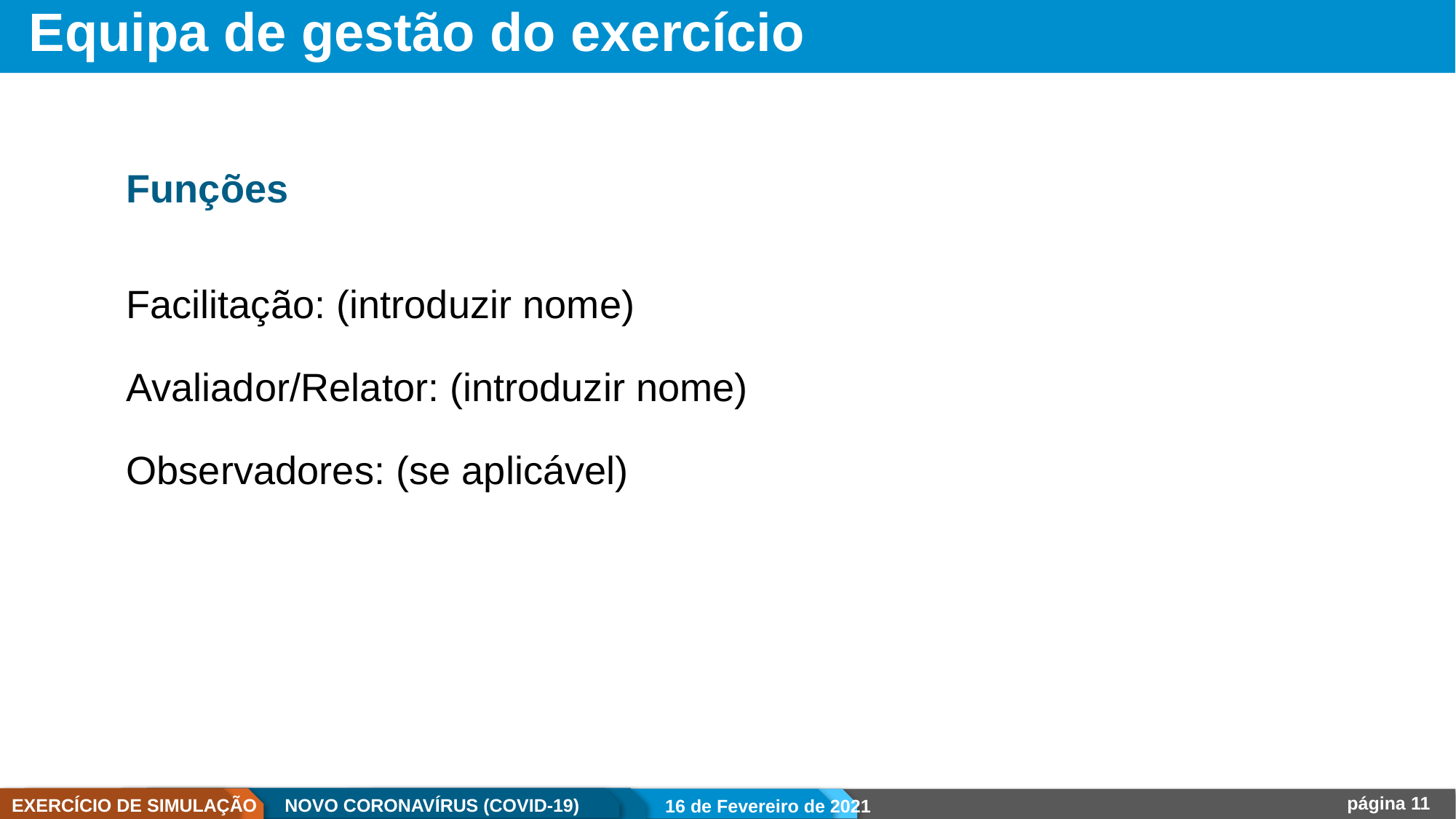

# Equipa de gestão do exercício

Funções

Facilitação: (introduzir nome)

Avaliador/Relator: (introduzir nome)

Observadores: (se aplicável)

16 de Fevereiro de 2021